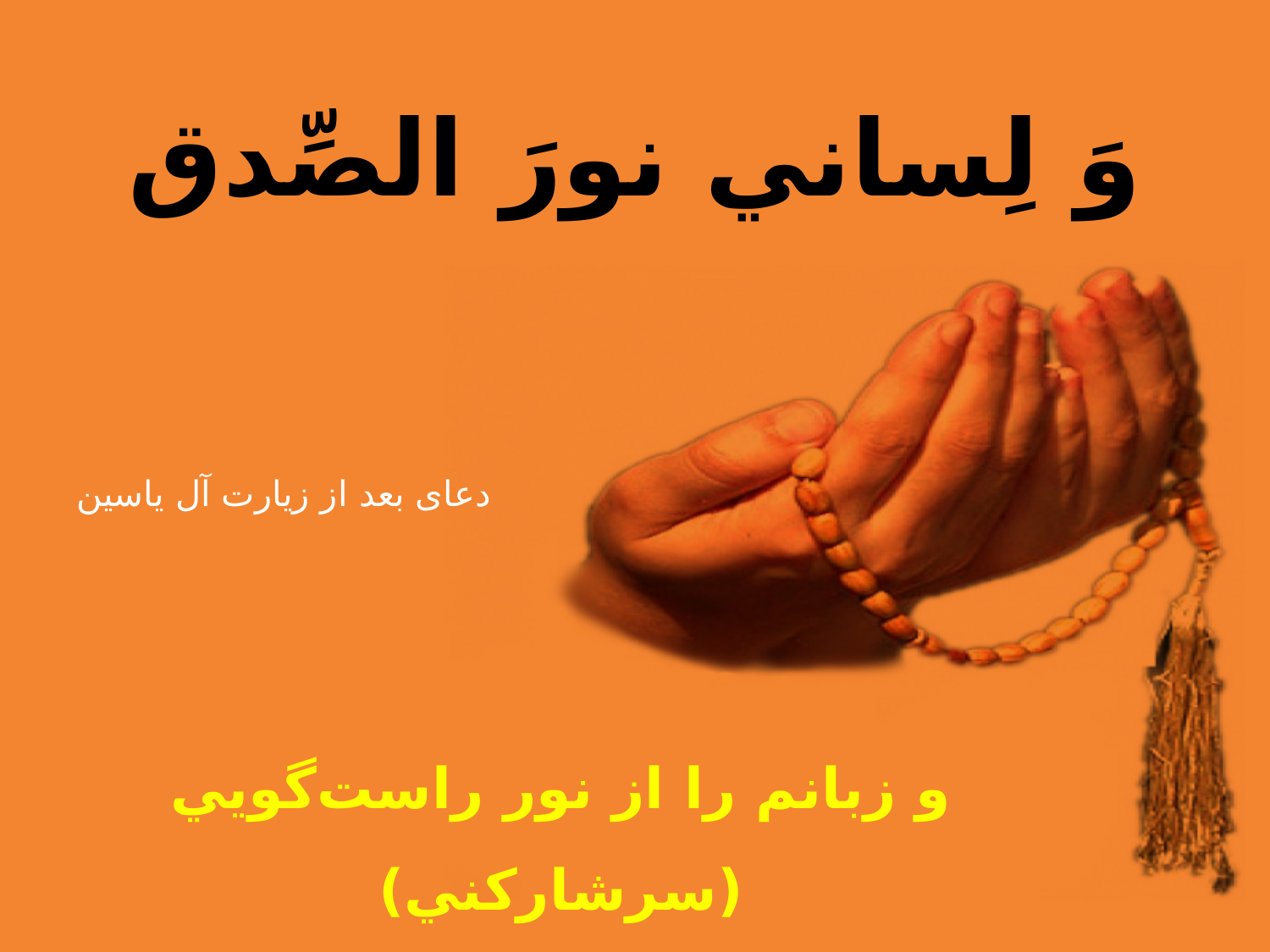

وَ لِساني نورَ‌ الصِّدق
و زبانم را از نور راست‌‌گويي (سرشاركني)